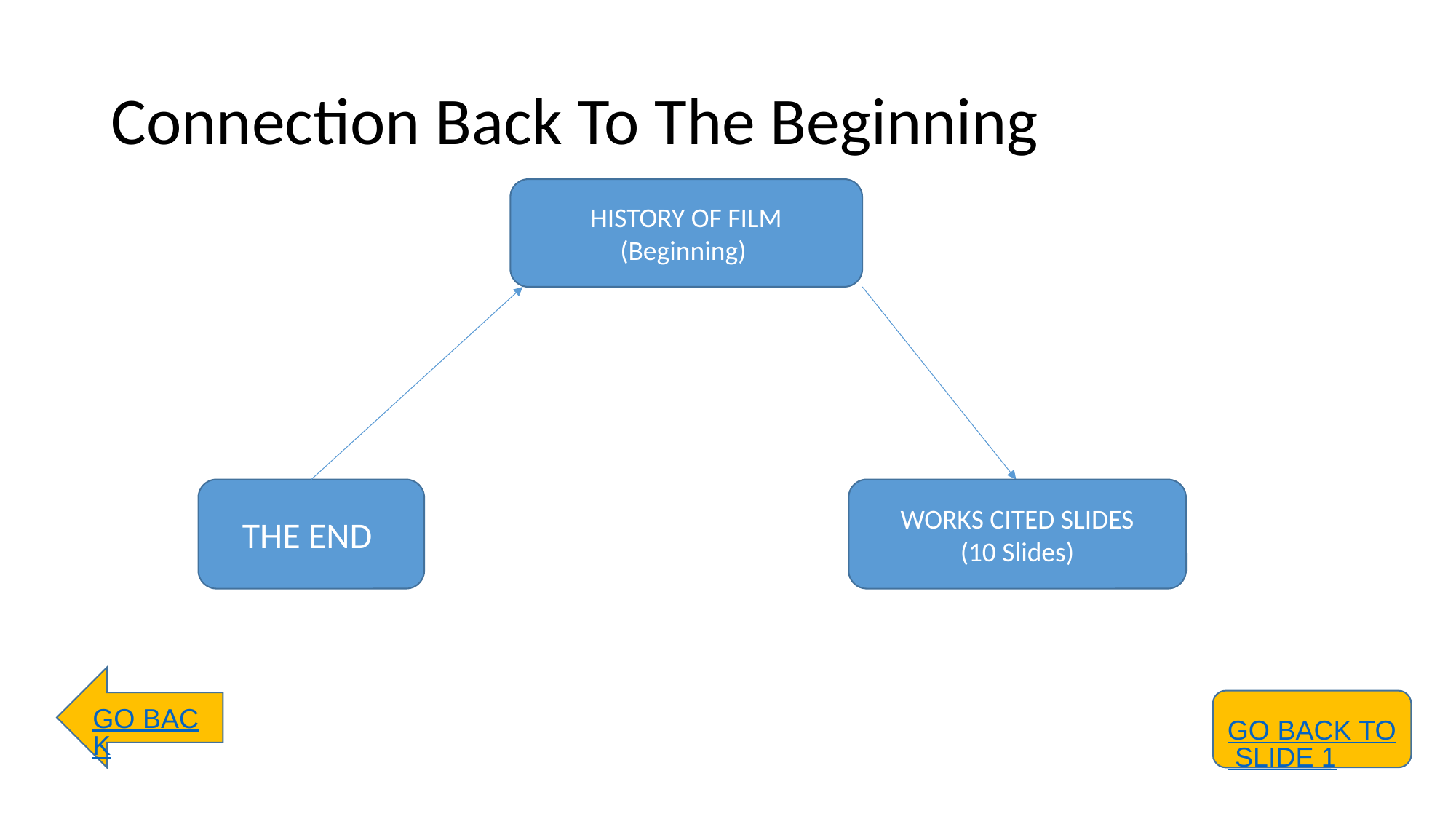

# Connection Back To The Beginning
HISTORY OF FILM
(Beginning)
THE END
WORKS CITED SLIDES
(10 Slides)
GO BACK
GO BACK TO SLIDE 1